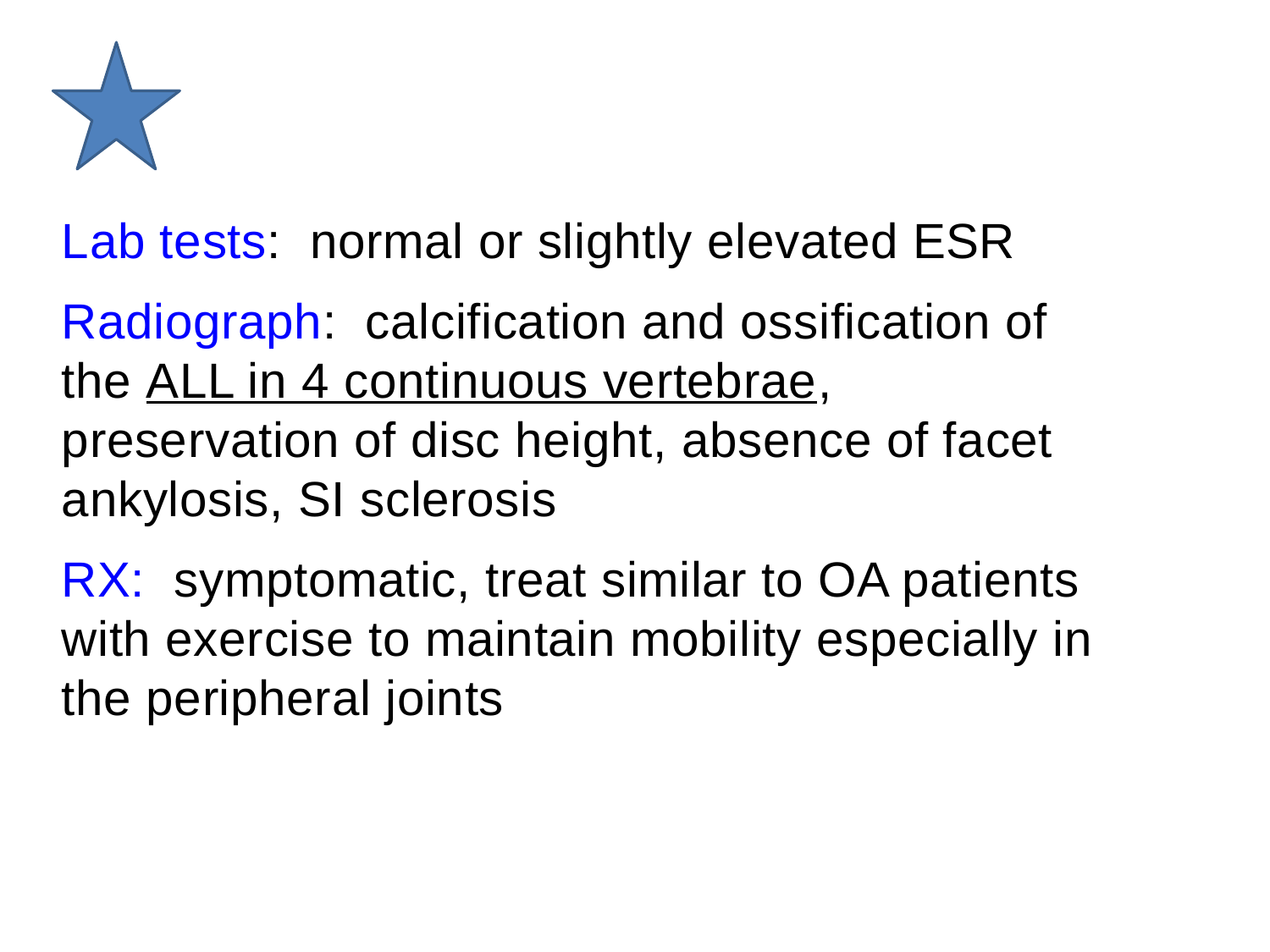

#

Lab tests:  normal or slightly elevated ESR
Radiograph:  calcification and ossification of the ALL in 4 continuous vertebrae, preservation of disc height, absence of facet ankylosis, SI sclerosis
RX:  symptomatic, treat similar to OA patients with exercise to maintain mobility especially in the peripheral joints